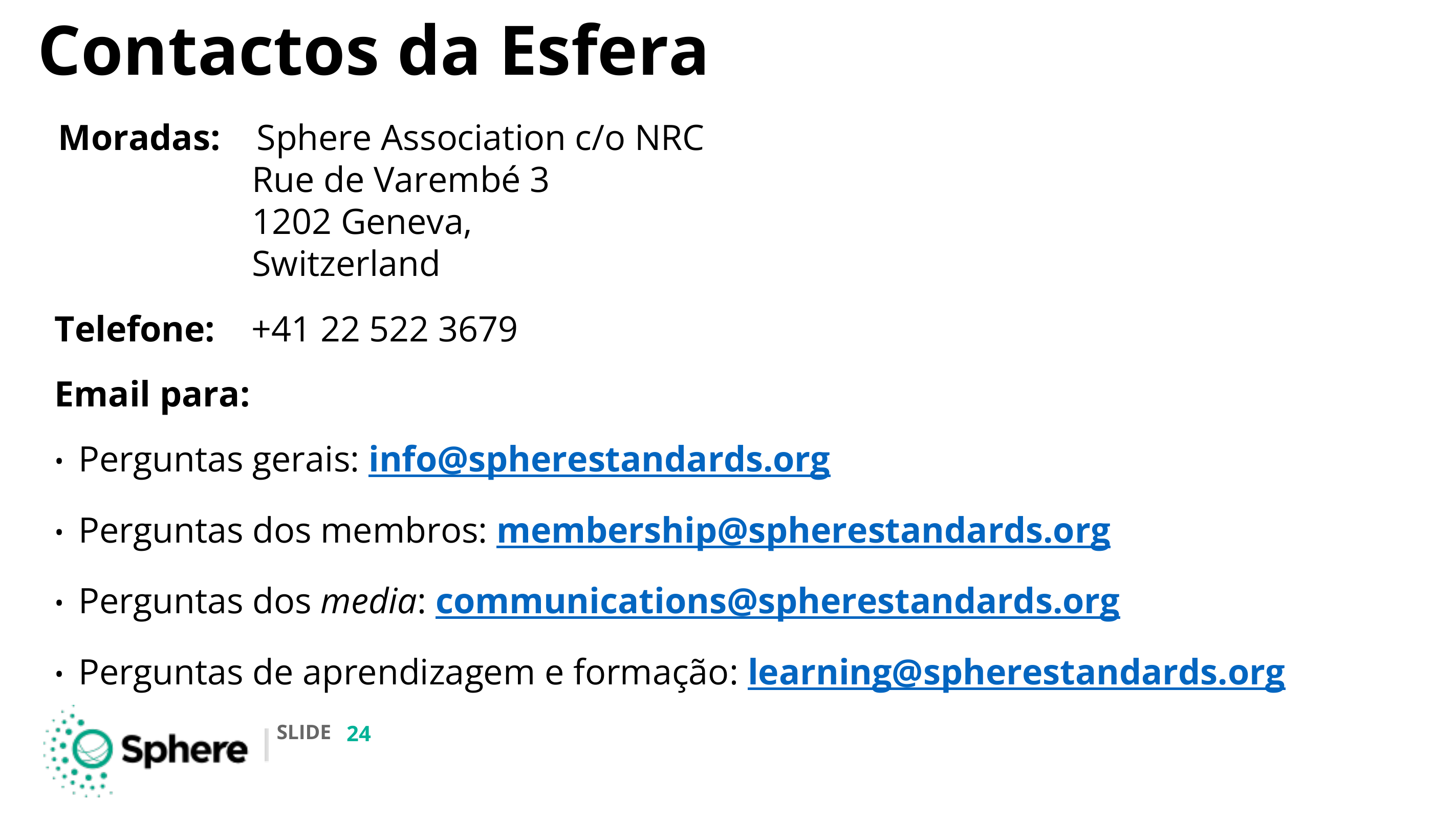

# Contactos da Esfera
Moradas:    Sphere Association c/o NRC
        Rue de Varembé 3
        1202 Geneva,
        Switzerland
Telefone:    +41 22 522 3679
Email para:
Perguntas gerais: info@spherestandards.org
Perguntas dos membros: membership@spherestandards.org
Perguntas dos media: communications@spherestandards.org
Perguntas de aprendizagem e formação: learning@spherestandards.org

24